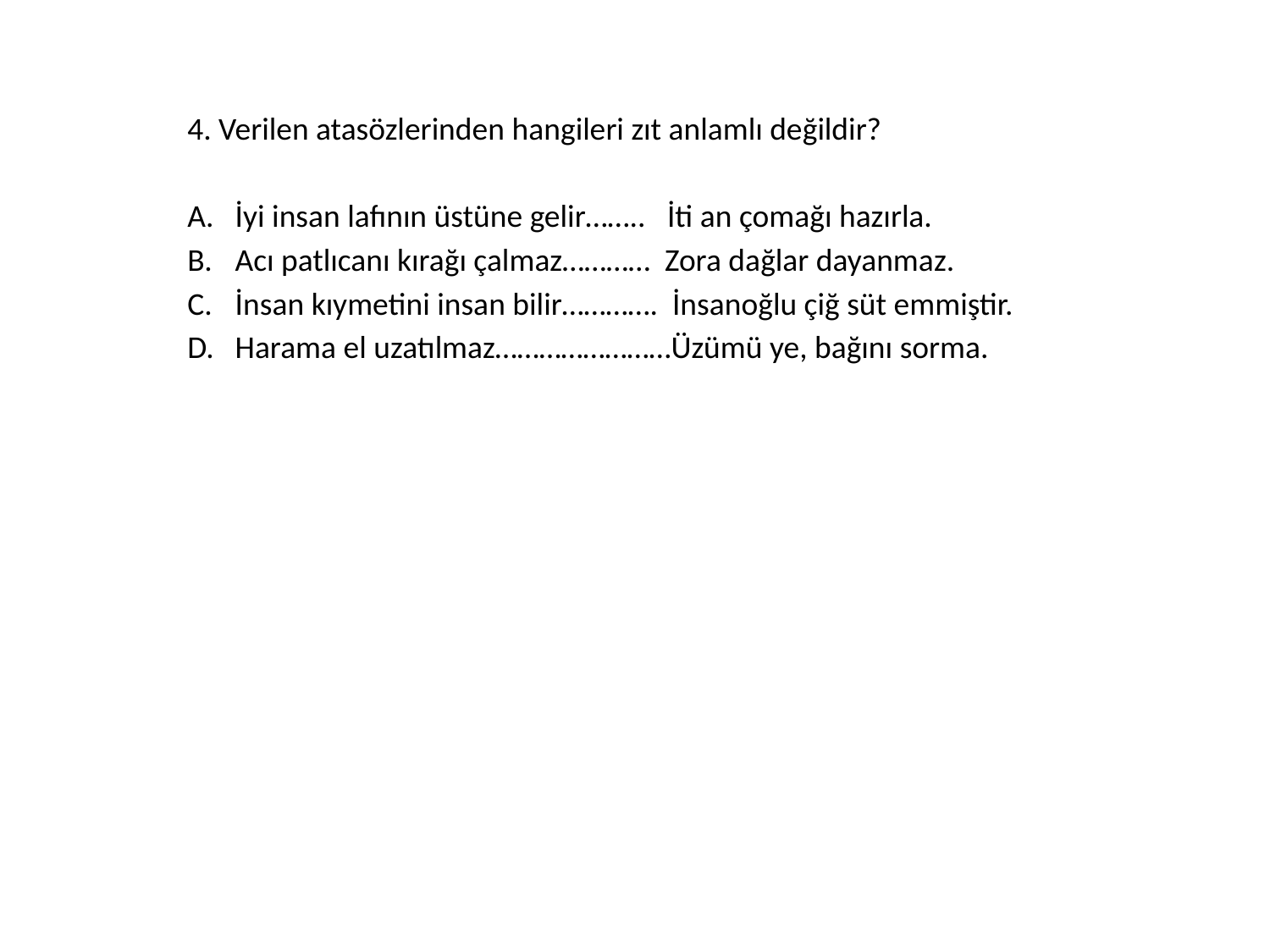

4. Verilen atasözlerinden hangileri zıt anlamlı değildir?

İyi insan lafının üstüne gelir……..   İti an çomağı hazırla.
Acı patlıcanı kırağı çalmaz…………  Zora dağlar dayanmaz.
İnsan kıymetini insan bilir………….  İnsanoğlu çiğ süt emmiştir.
Harama el uzatılmaz……………………Üzümü ye, bağını sorma.